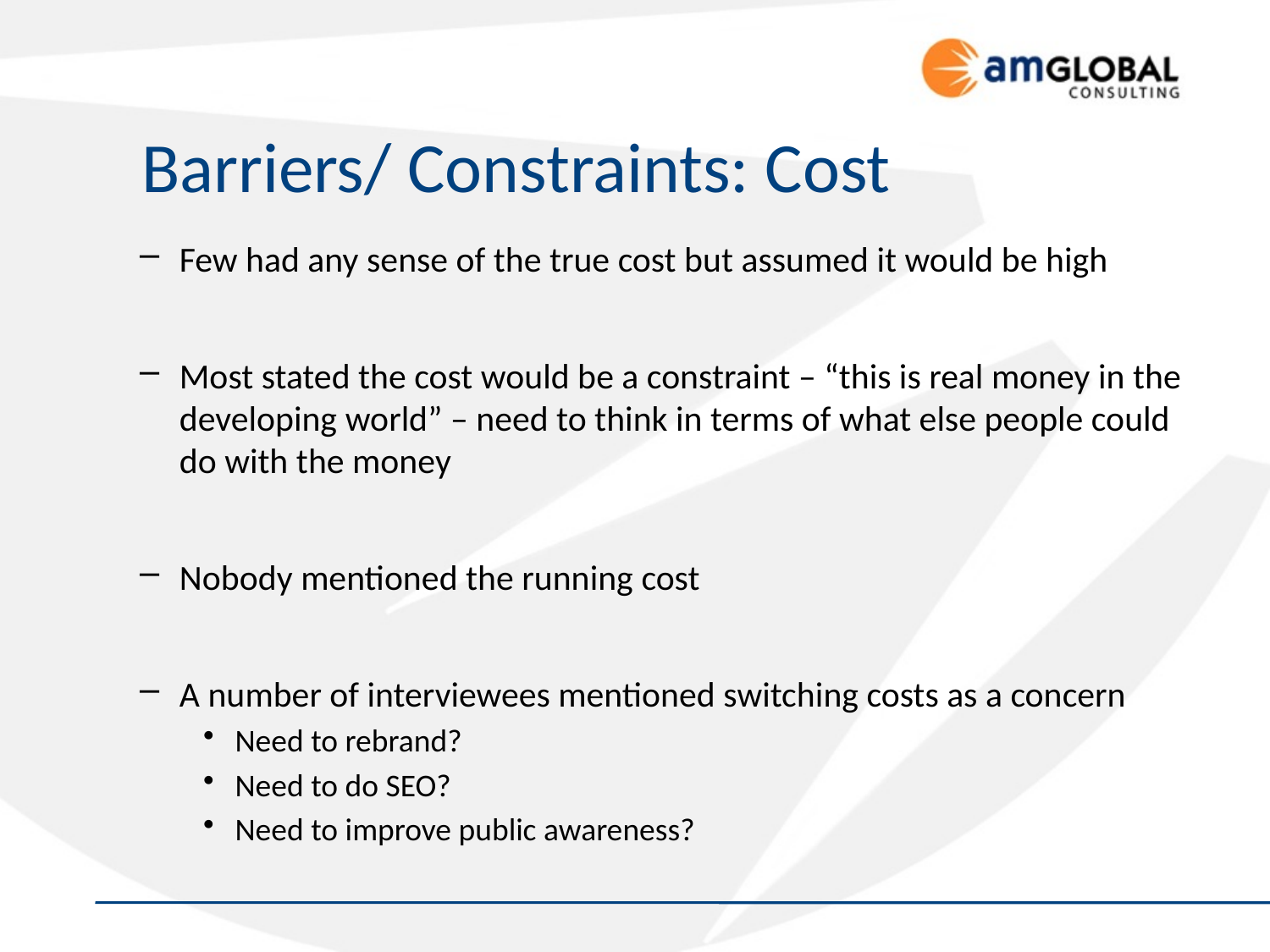

# Barriers/ Constraints: Cost
Few had any sense of the true cost but assumed it would be high

Most stated the cost would be a constraint – “this is real money in the developing world” – need to think in terms of what else people could do with the money

Nobody mentioned the running cost

A number of interviewees mentioned switching costs as a concern
Need to rebrand?
Need to do SEO?
Need to improve public awareness?